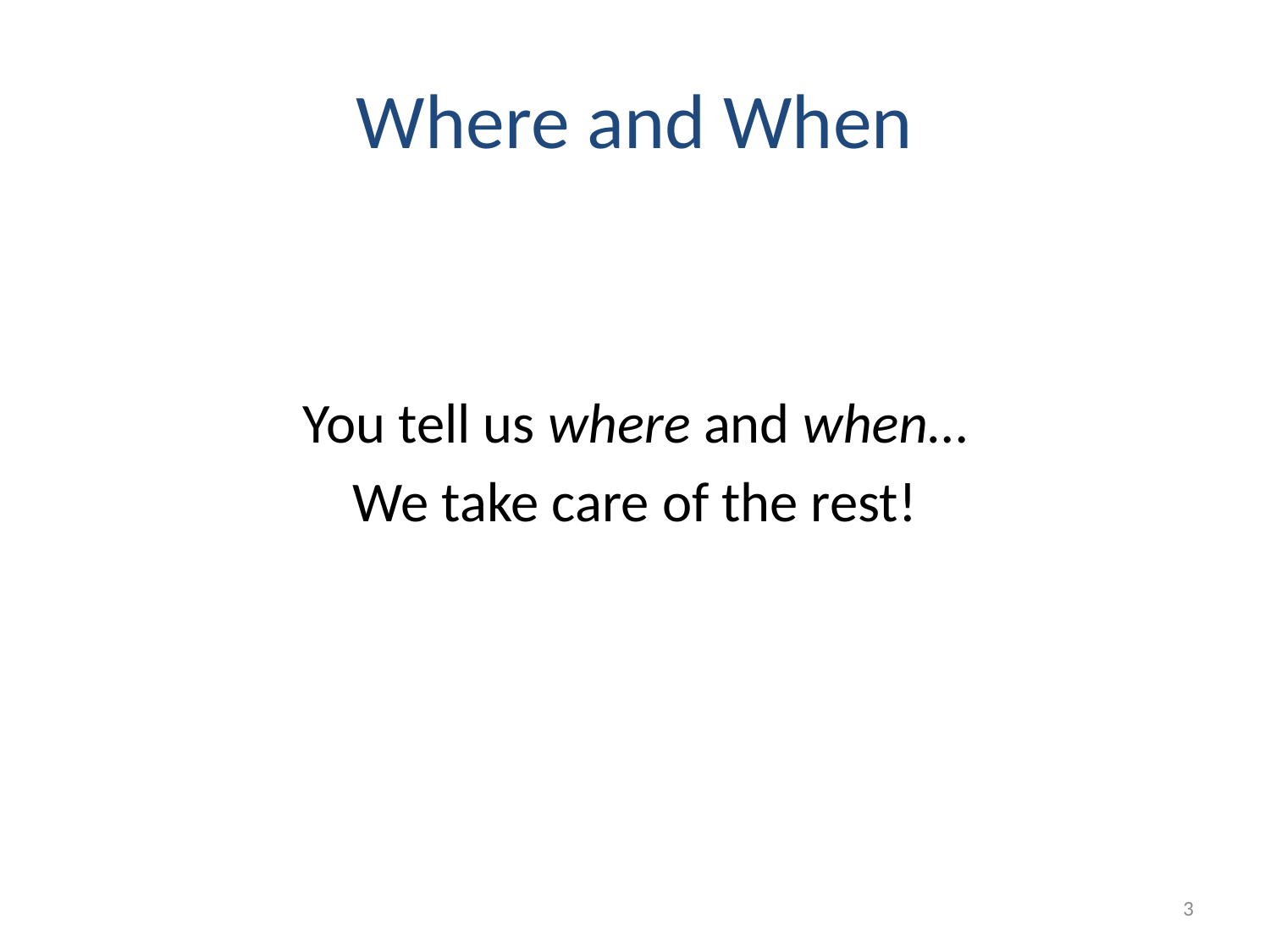

# Where and When

You tell us where and when…
We take care of the rest!

3